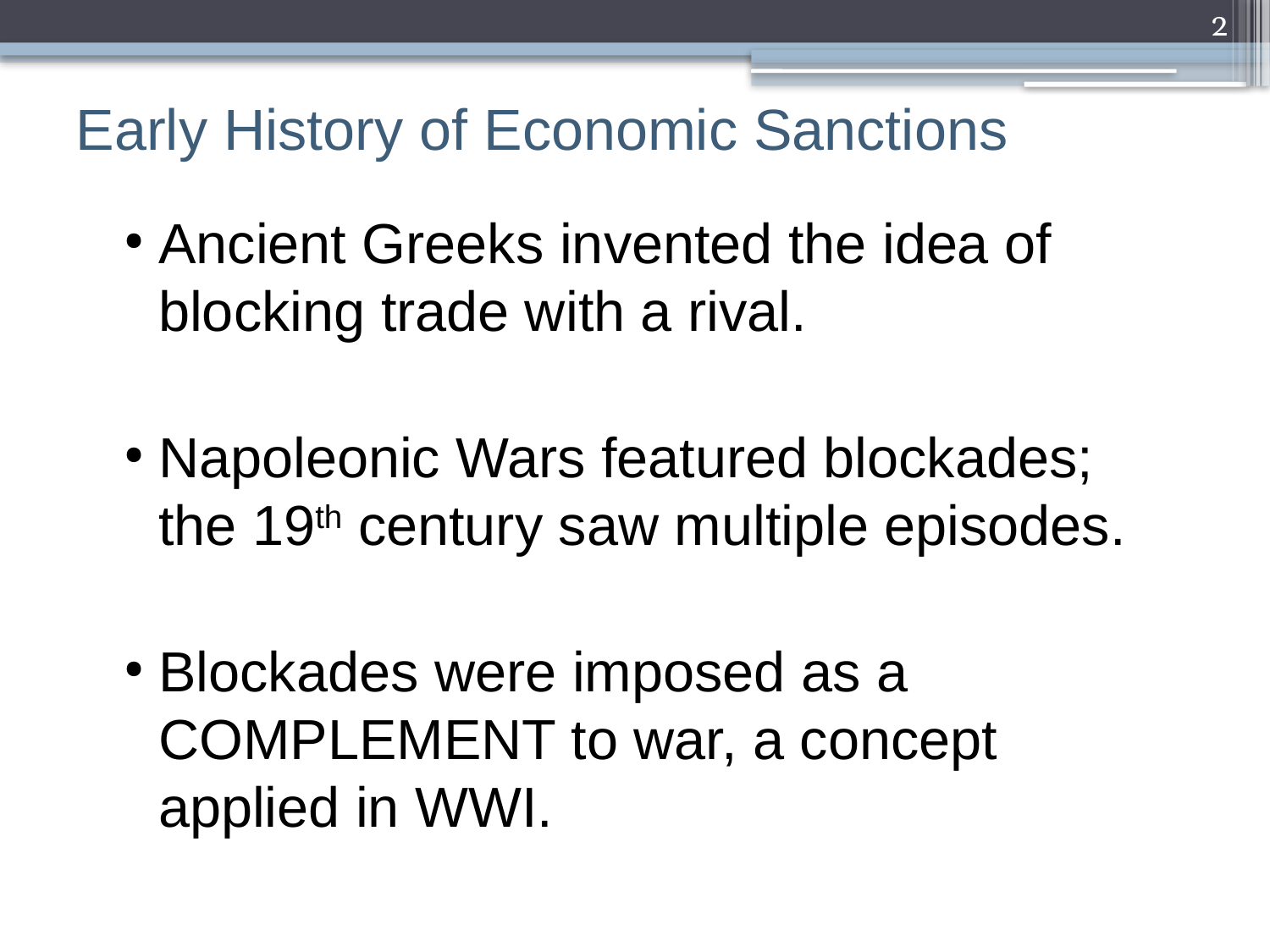

2
# Early History of Economic Sanctions
Ancient Greeks invented the idea of blocking trade with a rival.

Napoleonic Wars featured blockades; the 19th century saw multiple episodes.

Blockades were imposed as a COMPLEMENT to war, a concept applied in WWI.